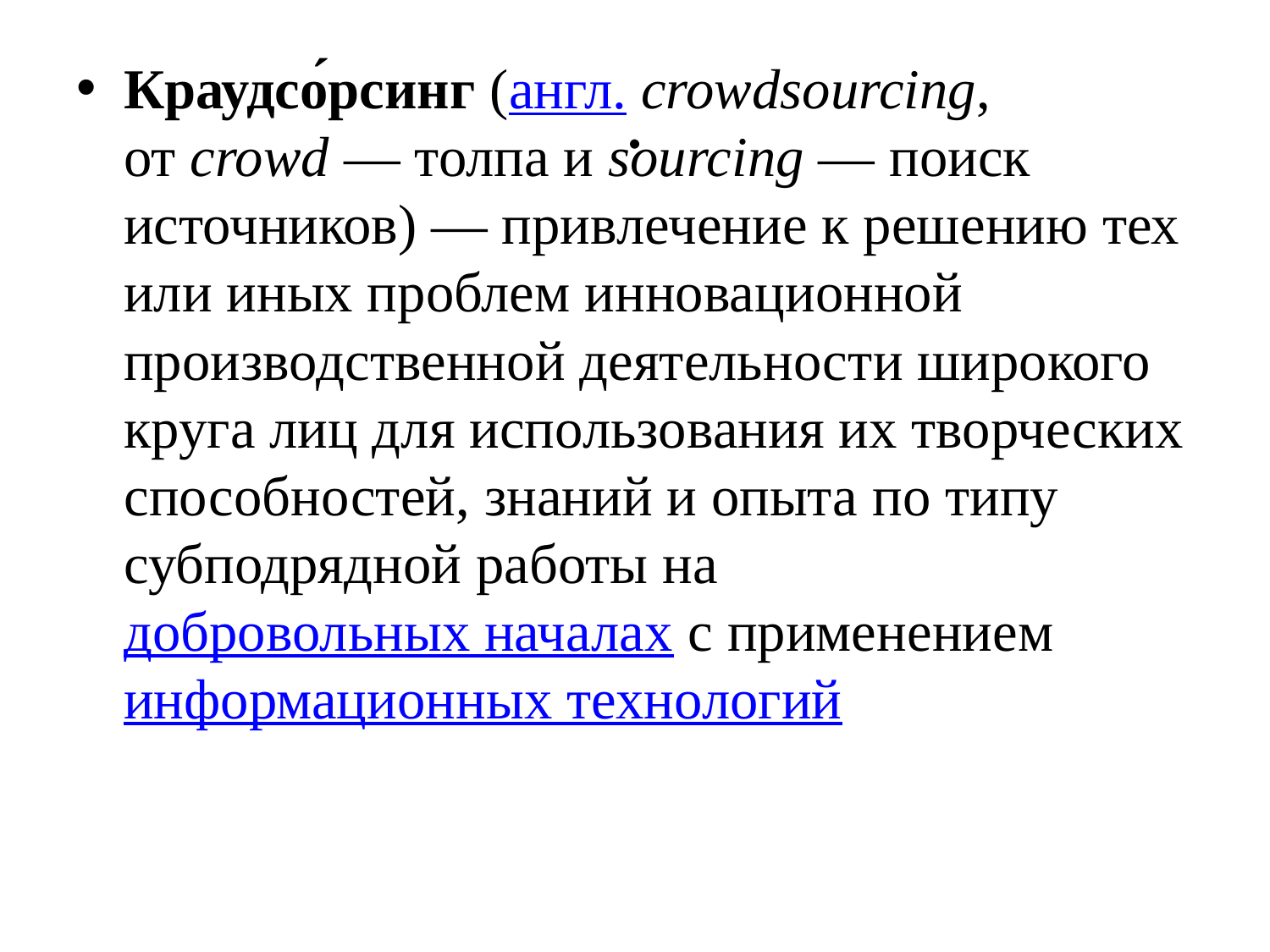

# .
Краудсо́рсинг (англ. crowdsourcing, от crowd — толпа и sourcing — поиск источников) — привлечение к решению тех или иных проблем инновационной производственной деятельности широкого круга лиц для использования их творческих способностей, знаний и опыта по типу субподрядной работы на добровольных началах с применением информационных технологий